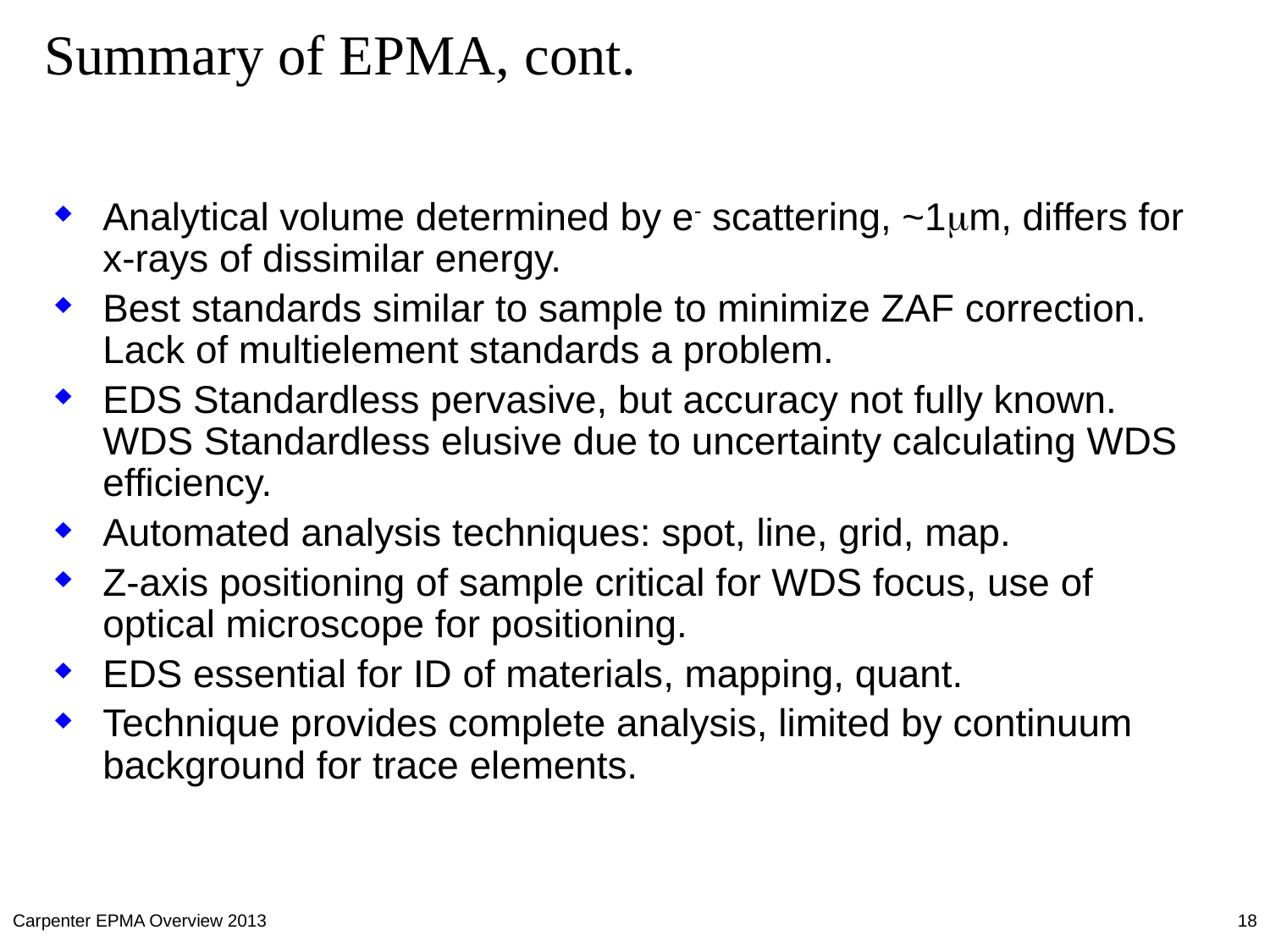

# Summary of EPMA, cont.
Analytical volume determined by e- scattering, ~1μm, differs for x-rays of dissimilar energy.
Best standards similar to sample to minimize ZAF correction.
Lack of multielement standards a problem.
EDS Standardless pervasive, but accuracy not fully known.
WDS Standardless elusive due to uncertainty calculating WDS efficiency.
Automated analysis techniques: spot, line, grid, map.
Z-axis positioning of sample critical for WDS focus, use of optical microscope for positioning.
EDS essential for ID of materials, mapping, quant.
Technique provides complete analysis, limited by continuum background for trace elements.

Carpenter EPMA Overview 2013
18